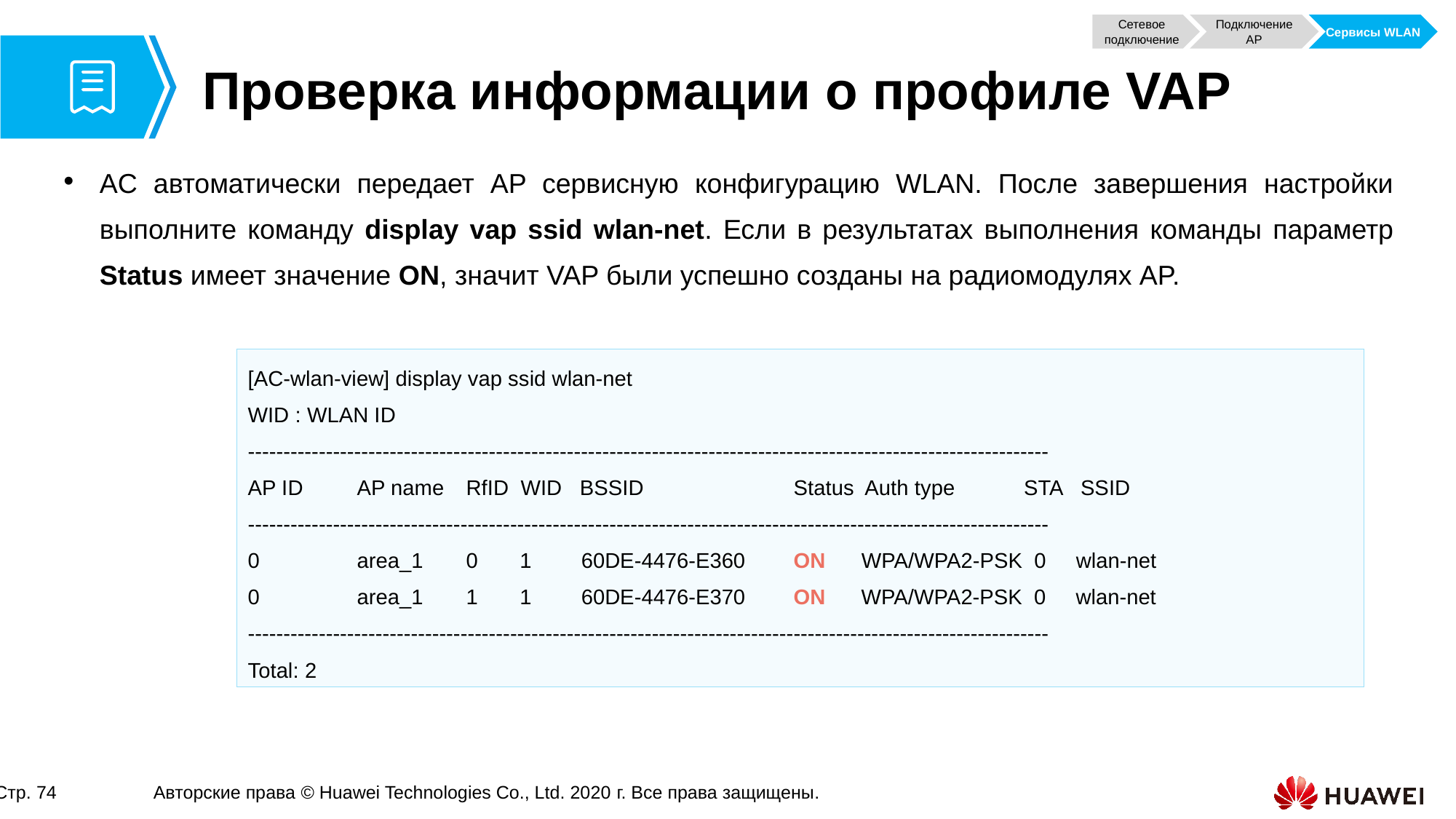

Сетевое подключение
Подключение AP
Сервисы WLAN
# Проверка информации о профиле VAP
AC автоматически передает AP сервисную конфигурацию WLAN. После завершения настройки выполните команду display vap ssid wlan-net. Если в результатах выполнения команды параметр Status имеет значение ON, значит VAP были успешно созданы на радиомодулях AP.
[AC-wlan-view] display vap ssid wlan-net
WID : WLAN ID
-----------------------------------------------------------------------------------------------------------------
AP ID 	AP name 	RfID  WID   BSSID          	Status  Auth type     	  STA   SSID
-----------------------------------------------------------------------------------------------------------------
0     	area_1  	0       1     	 60DE-4476-E360 	ON      WPA/WPA2-PSK  0     wlan-net
0     	area_1  	1       1     	 60DE-4476-E370 	ON      WPA/WPA2-PSK  0     wlan-net
-----------------------------------------------------------------------------------------------------------------
Total: 2